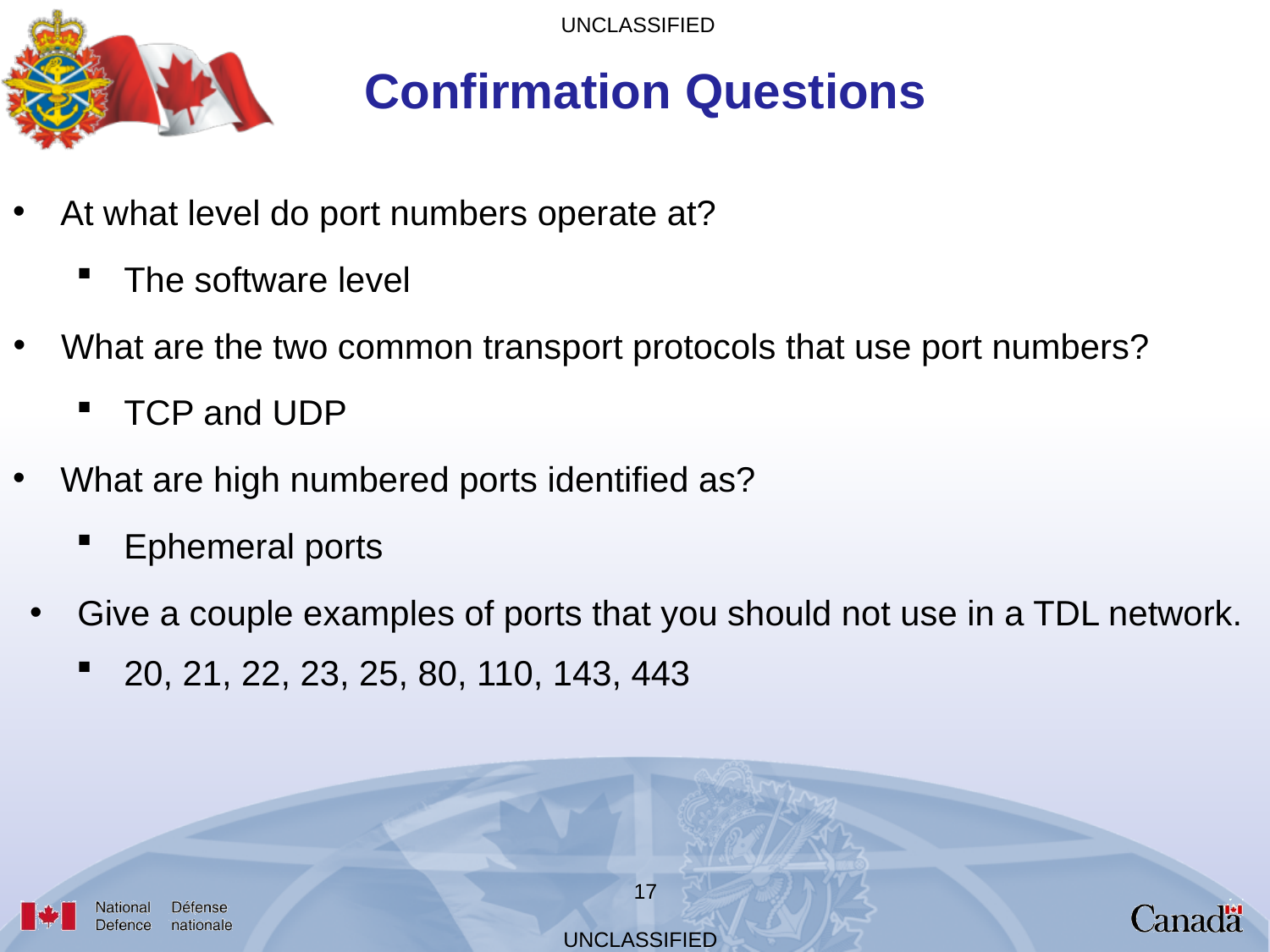

Confirmation Questions
At what level do port numbers operate at?
The software level
What are the two common transport protocols that use port numbers?
TCP and UDP
What are high numbered ports identified as?
Ephemeral ports
Give a couple examples of ports that you should not use in a TDL network.
20, 21, 22, 23, 25, 80, 110, 143, 443